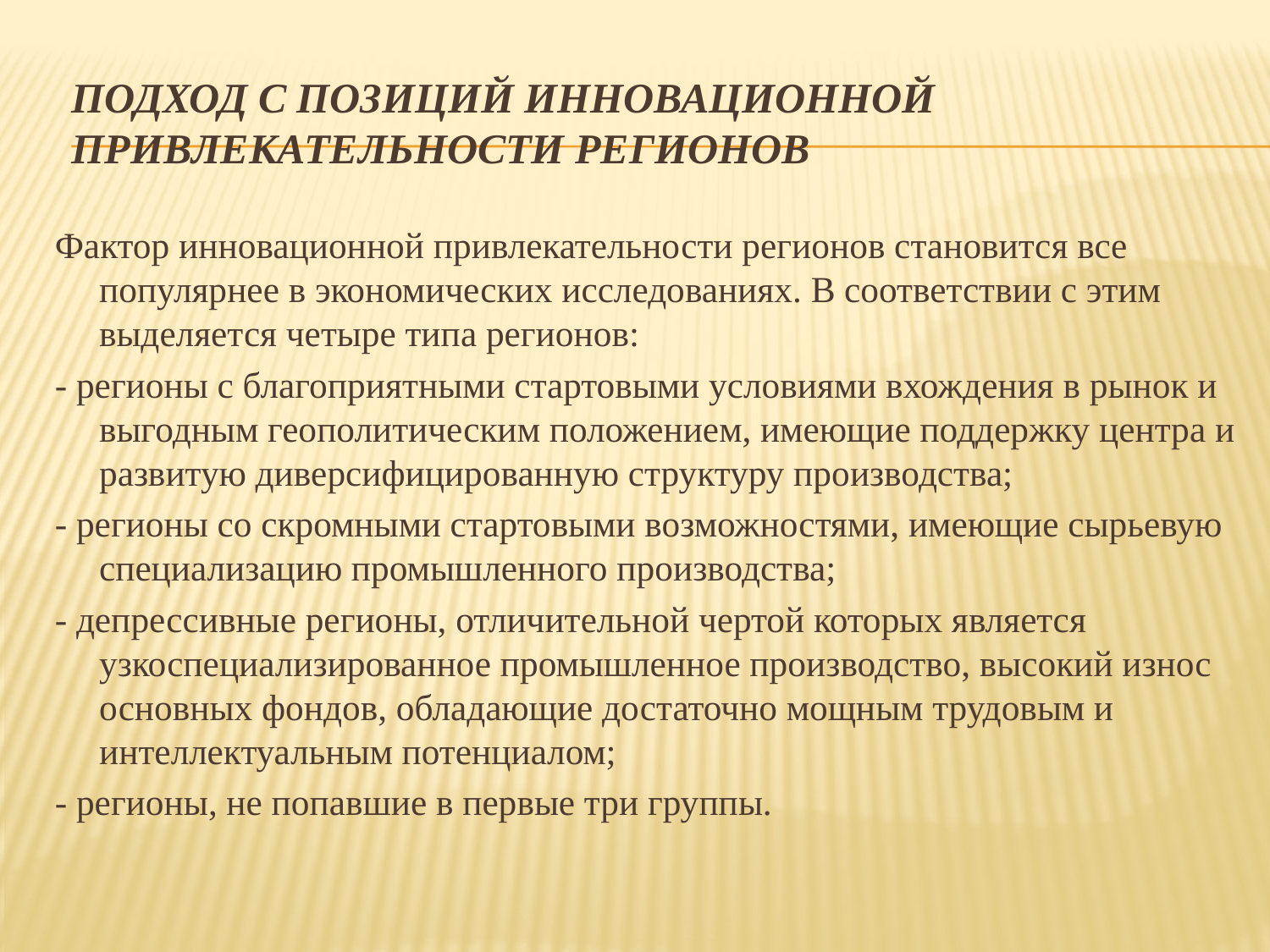

# Подход с позиций инновационной привлекательности регионов
Фактор инновационной привлекательности регионов становится все популярнее в экономических исследованиях. В соответствии с этим выделяется четыре типа регионов:
- регионы с благоприятными стартовыми условиями вхождения в рынок и выгодным геополитическим положением, имеющие поддержку центра и развитую диверсифицированную структуру производства;
- регионы со скромными стартовыми возможностями, имеющие сырьевую специализацию промышленного производства;
- депрессивные регионы, отличительной чертой которых является узкоспециализированное промышленное производство, высокий износ основных фондов, обладающие достаточно мощным трудовым и интеллектуальным потенциалом;
- регионы, не попавшие в первые три группы.